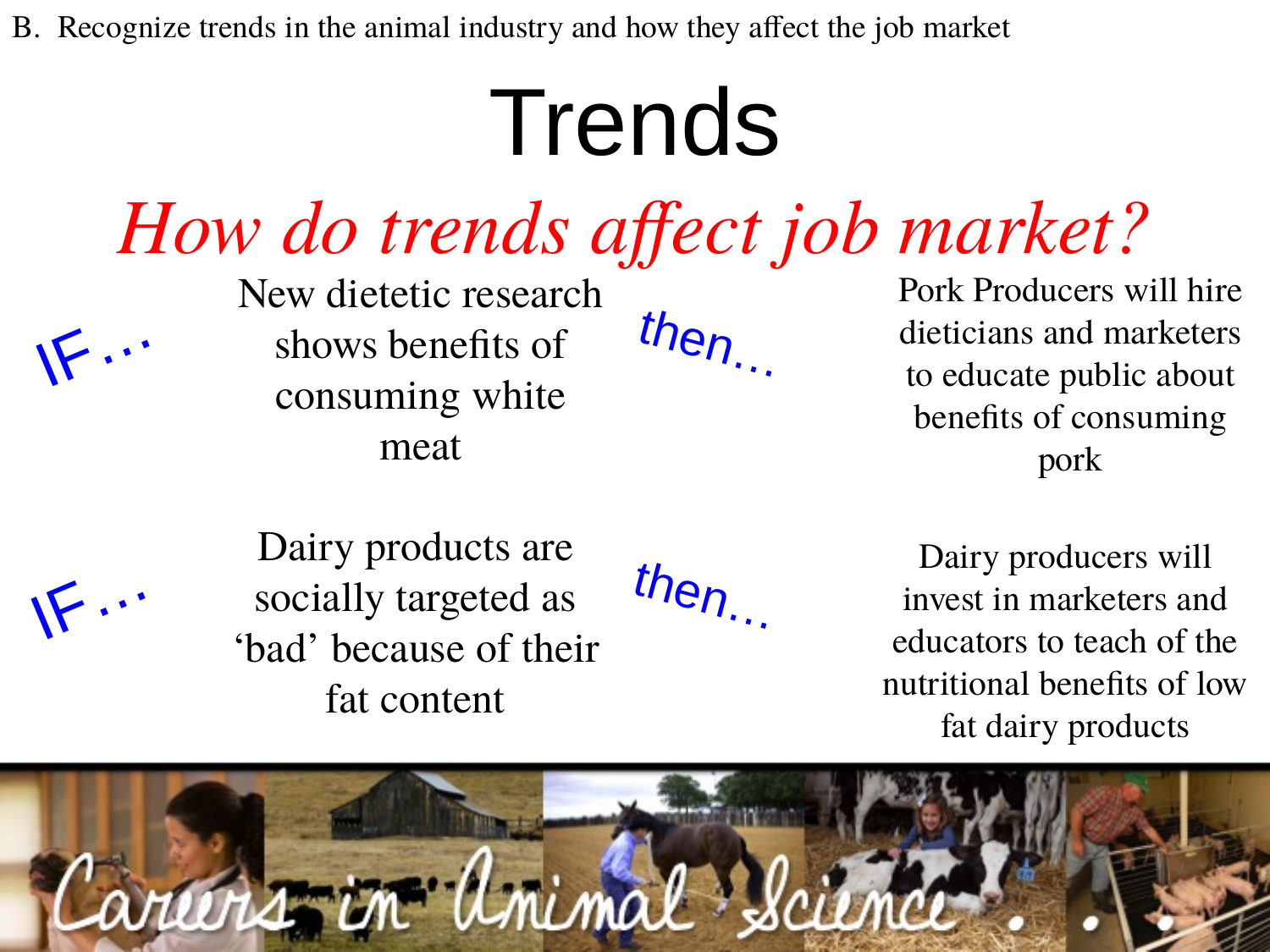

B.  Recognize trends in the animal industry and how they affect the job market
# Trends
How do trends affect job market?

New dietetic research shows benefits of consuming white meat
Pork Producers will hire dieticians and marketers to educate public about benefits of consuming pork
IF…
then…
Dairy products are socially targeted as ‘bad’ because of their fat content
Dairy producers will invest in marketers and educators to teach of the nutritional benefits of low fat dairy products
IF…
then…